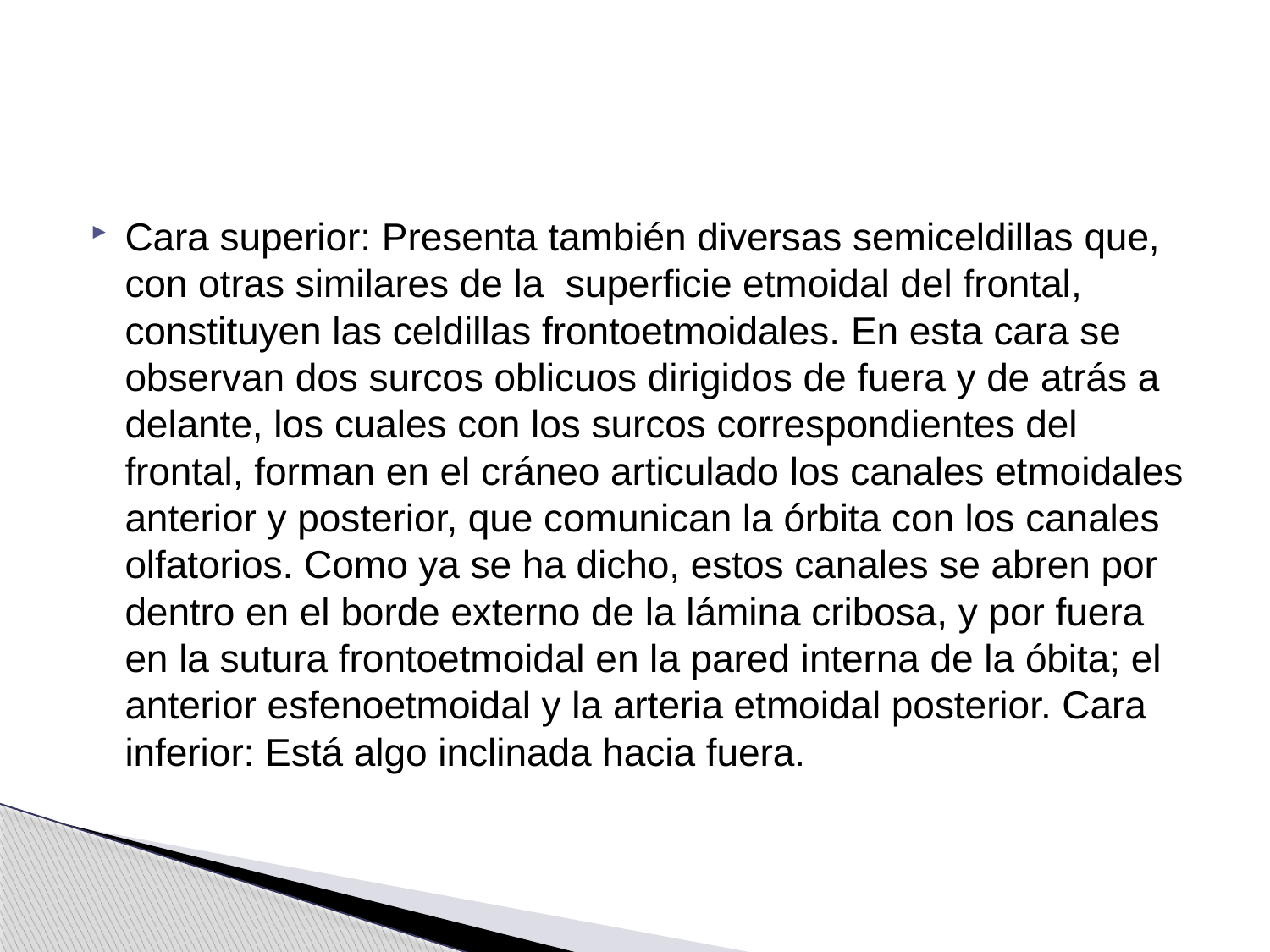

#
Cara superior: Presenta también diversas semiceldillas que, con otras similares de la  superficie etmoidal del frontal, constituyen las celdillas frontoetmoidales. En esta cara se observan dos surcos oblicuos dirigidos de fuera y de atrás a delante, los cuales con los surcos correspondientes del frontal, forman en el cráneo articulado los canales etmoidales anterior y posterior, que comunican la órbita con los canales olfatorios. Como ya se ha dicho, estos canales se abren por dentro en el borde externo de la lámina cribosa, y por fuera en la sutura frontoetmoidal en la pared interna de la óbita; el anterior esfenoetmoidal y la arteria etmoidal posterior. Cara inferior: Está algo inclinada hacia fuera.